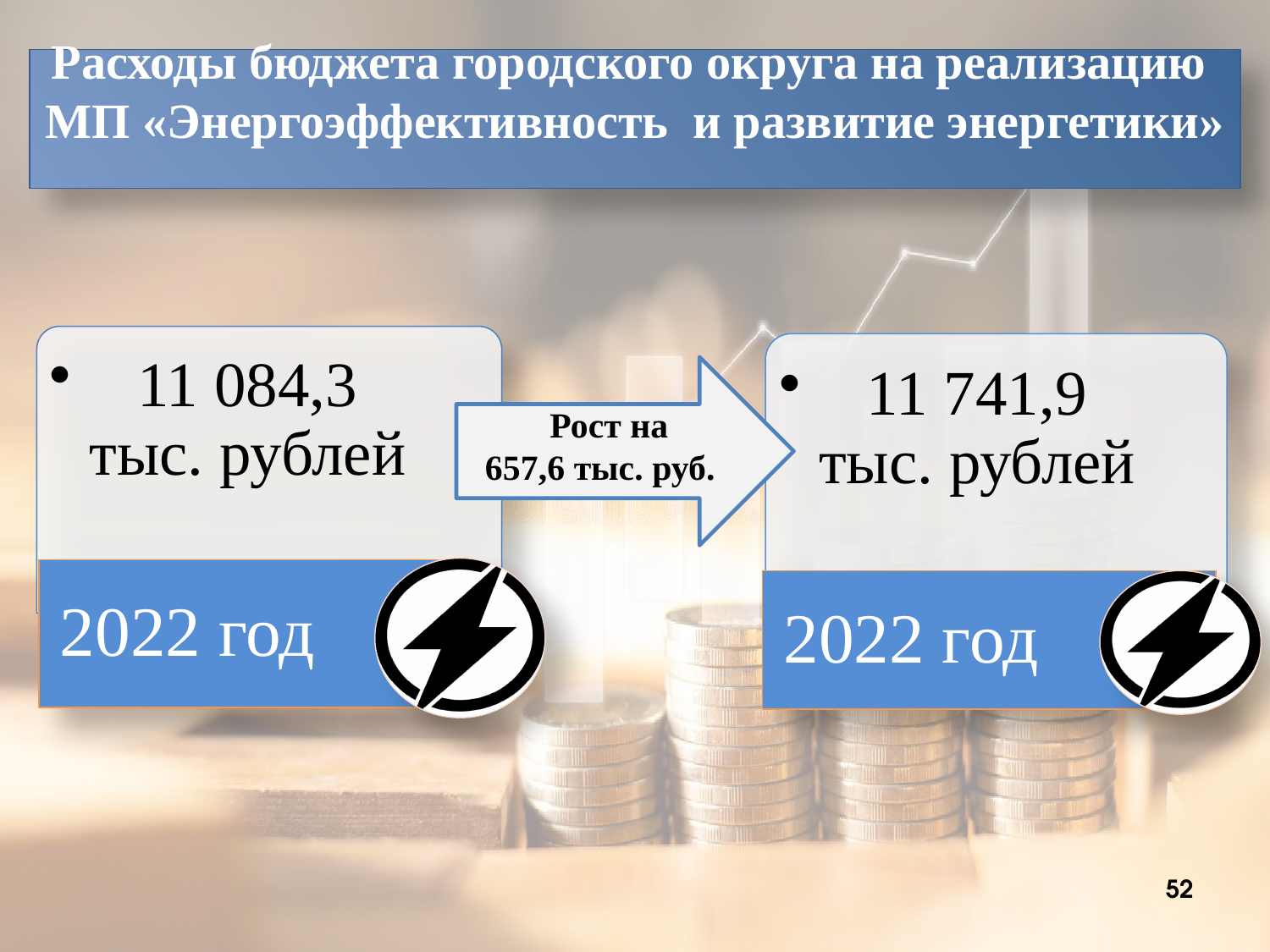

Расходы бюджета городского округа на реализацию
МП «Энергоэффективность  и развитие энергетики»
   11 084,3  тыс. рублей
2022 год
   11 741,9 тыс. рублей
2022 год

  Рост на
657,6 тыс. руб.
52